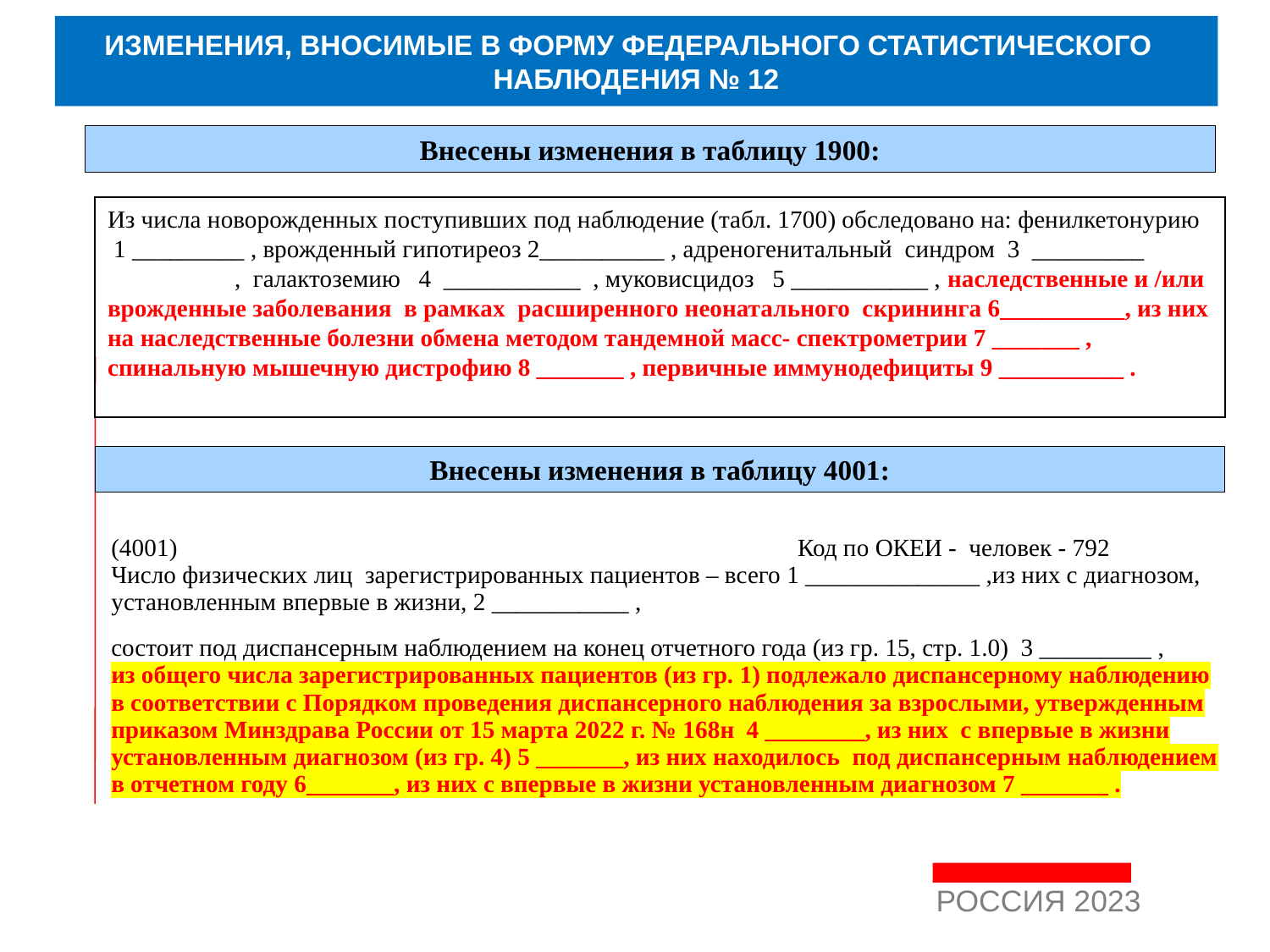

ИЗМЕНЕНИЯ, ВНОСИМЫЕ В ФОРМУ ФЕДЕРАЛЬНОГО СТАТИСТИЧЕСКОГО   НАБЛЮДЕНИЯ № 12
Внесены изменения в таблицу 1900:
Из числа новорожденных поступивших под наблюдение (табл. 1700) обследовано на: фенилкетонурию   1 _________ , врожденный гипотиреоз 2__________ , адреногенитальный  синдром  3  _________ 	,  галактоземию   4  ___________  , муковисцидоз   5 ___________ , наследственные и /или врожденные заболевания  в рамках  расширенного неонатального  скрининга 6__________, из них на наследственные болезни обмена методом тандемной масс- спектрометрии 7 _______ , спинальную мышечную дистрофию 8 _______ , первичные иммунодефициты 9 __________ .

Внесены изменения в таблицу 4001:
| (4001) Код по ОКЕИ - человек - 792 Число физических лиц зарегистрированных пациентов – всего 1 \_\_\_\_\_\_\_\_\_\_\_\_\_\_ ,из них с диагнозом, установленным впервые в жизни, 2 \_\_\_\_\_\_\_\_\_\_\_ , |
| --- |
| состоит под диспансерным наблюдением на конец отчетного года (из гр. 15, стр. 1.0) 3 \_\_\_\_\_\_\_\_\_ , из общего числа зарегистрированных пациентов (из гр. 1) подлежало диспансерному наблюдению в соответствии с Порядком проведения диспансерного наблюдения за взрослыми, утвержденным приказом Минздрава России от 15 марта 2022 г. № 168н 4 \_\_\_\_\_\_\_\_, из них с впервые в жизни установленным диагнозом (из гр. 4) 5 \_\_\_\_\_\_\_, из них находилось под диспансерным наблюдением в отчетном году 6\_\_\_\_\_\_\_, из них с впервые в жизни установленным диагнозом 7 \_\_\_\_\_\_\_ . |

РОССИЯ 2023